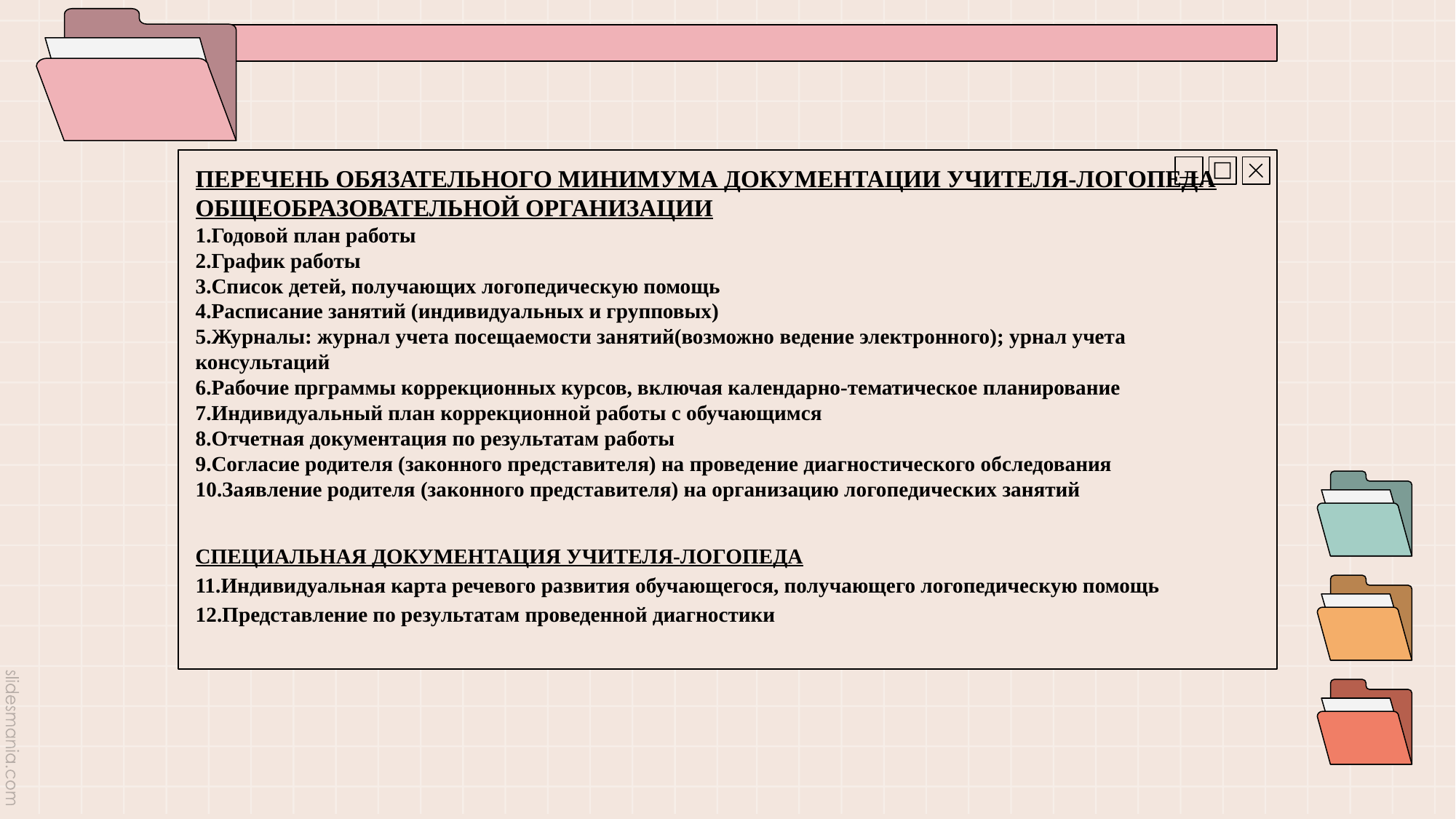

гршг

# ПЕРЕЧЕНЬ ОБЯЗАТЕЛЬНОГО МИНИМУМА ДОКУМЕНТАЦИИ УЧИТЕЛЯ-ЛОГОПЕДА ОБЩЕОБРАЗОВАТЕЛЬНОЙ ОРГАНИЗАЦИИ 1.Годовой план работы 2.График работы 3.Список детей, получающих логопедическую помощь 4.Расписание занятий (индивидуальных и групповых) 5.Журналы: журнал учета посещаемости занятий(возможно ведение электронного); урнал учета консультаций 6.Рабочие прграммы коррекционных курсов, включая календарно-тематическое планирование 7.Индивидуальный план коррекционной работы с обучающимся 8.Отчетная документация по результатам работы 9.Согласие родителя (законного представителя) на проведение диагностического обследования 10.Заявление родителя (законного представителя) на организацию логопедических занятий

СПЕЦИАЛЬНАЯ ДОКУМЕНТАЦИЯ УЧИТЕЛЯ-ЛОГОПЕДА
11.Индивидуальная карта речевого развития обучающегося, получающего логопедическую помощь
12.Представление по результатам проведенной диагностики